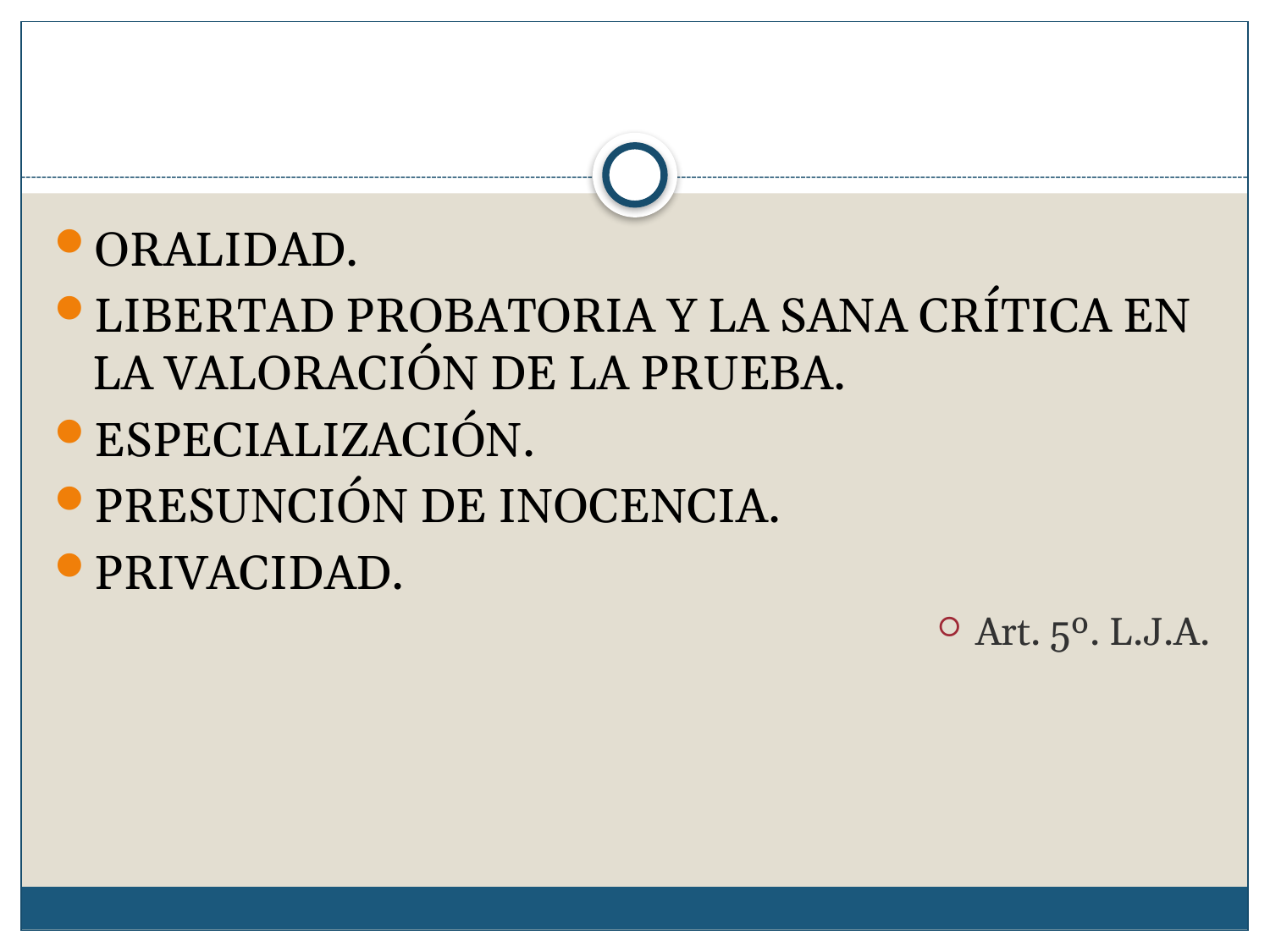

#
ORALIDAD.
LIBERTAD PROBATORIA Y LA SANA CRÍTICA EN LA VALORACIÓN DE LA PRUEBA.
ESPECIALIZACIÓN.
PRESUNCIÓN DE INOCENCIA.
PRIVACIDAD.
Art. 5º. L.J.A.